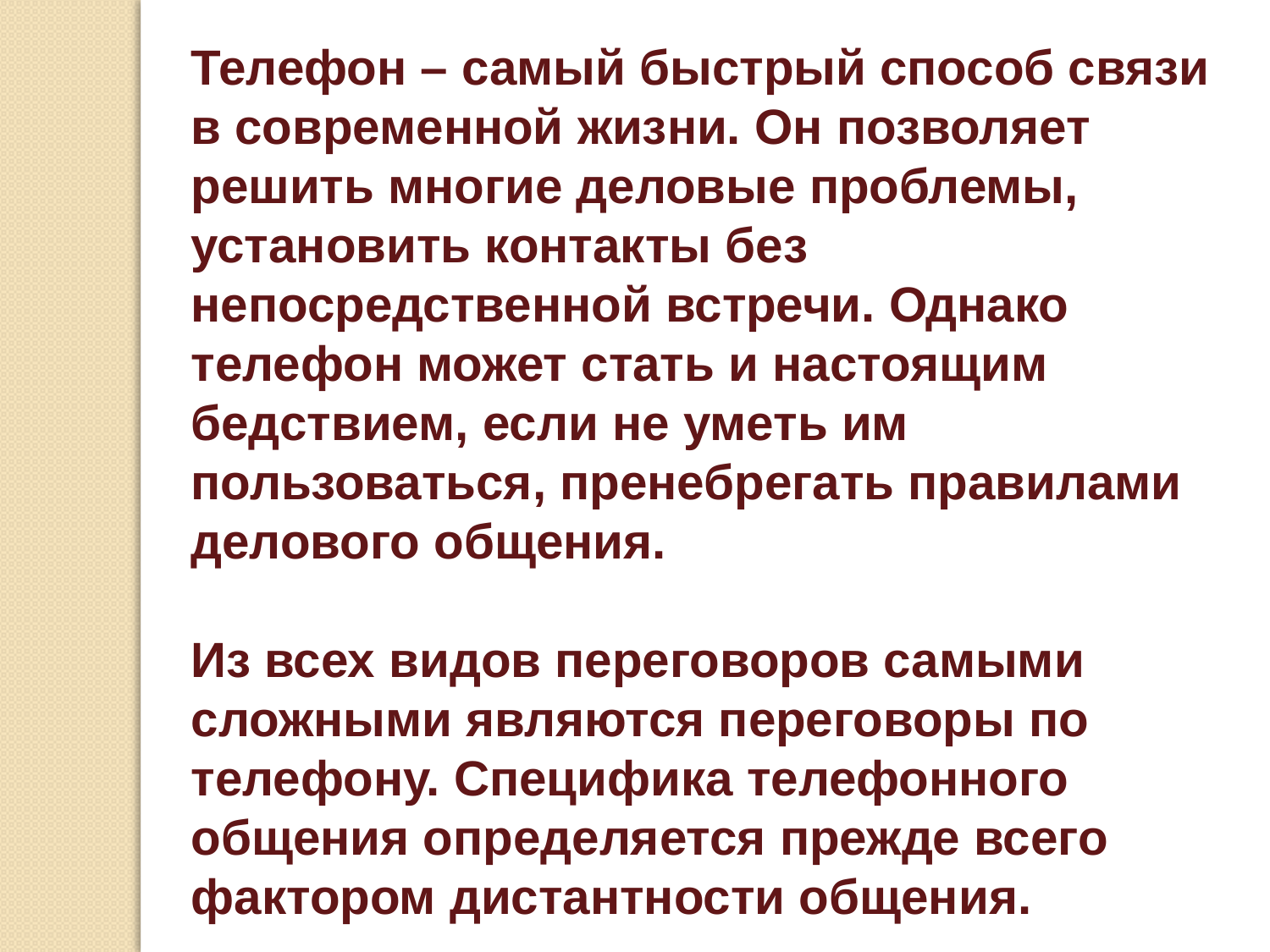

Телефон – самый быстрый способ связи в современной жизни. Он позволяет решить многие деловые проблемы, установить контакты без непосредственной встречи. Однако телефон может стать и настоящим бедствием, если не уметь им пользоваться, пренебрегать правилами делового общения.

Из всех видов переговоров самыми сложными являются переговоры по телефону. Специфика телефонного общения определяется прежде всего фактором дистантности общения.